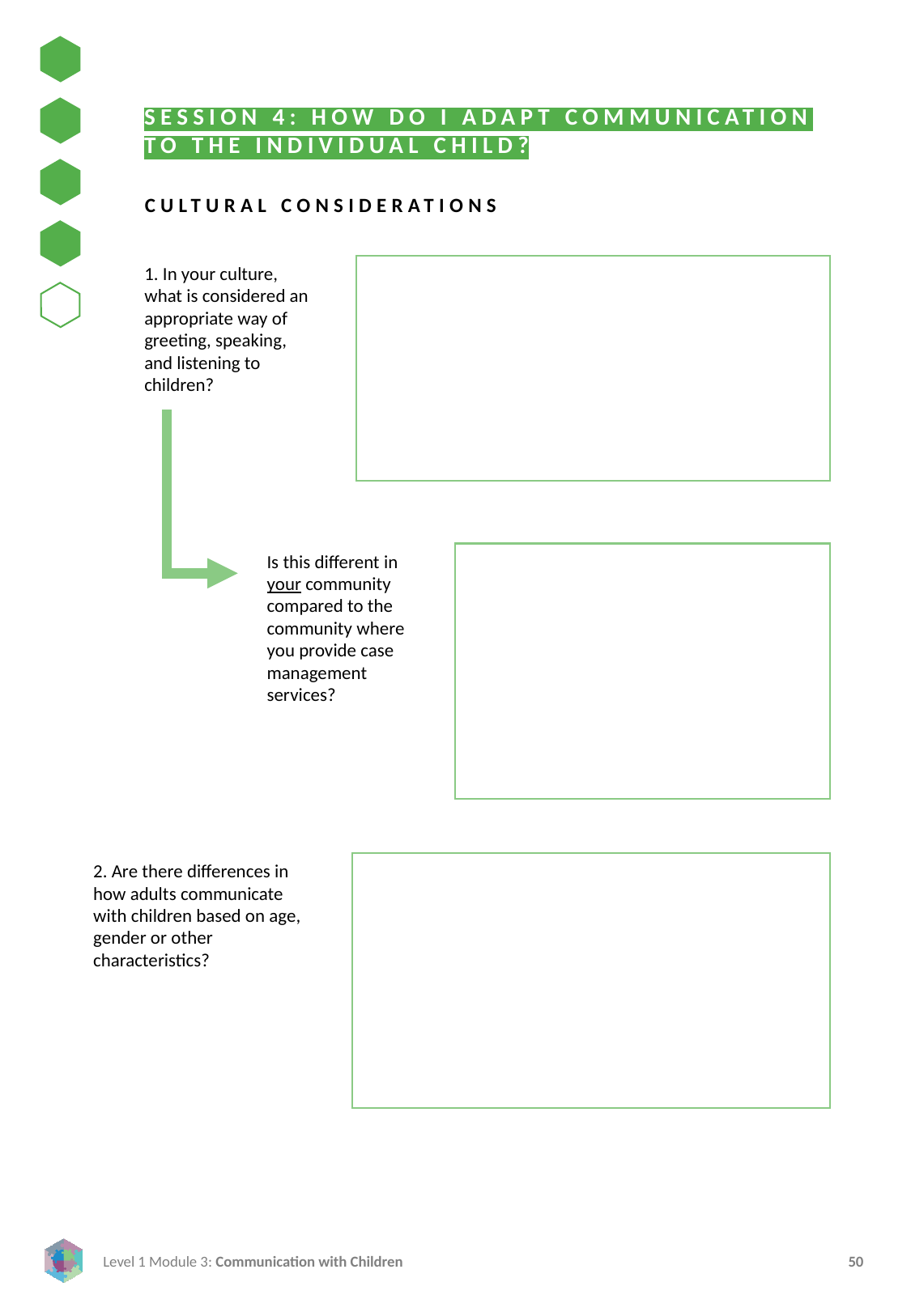

SESSION 4: HOW DO I ADAPT COMMUNICATION TO THE INDIVIDUAL CHILD?

CULTURAL CONSIDERATIONS

1. In your culture, what is considered an appropriate way of greeting, speaking, and listening to children?

Is this different in your community compared to the community where you provide case management services?

2. Are there differences in how adults communicate with children based on age,  gender or other characteristics?